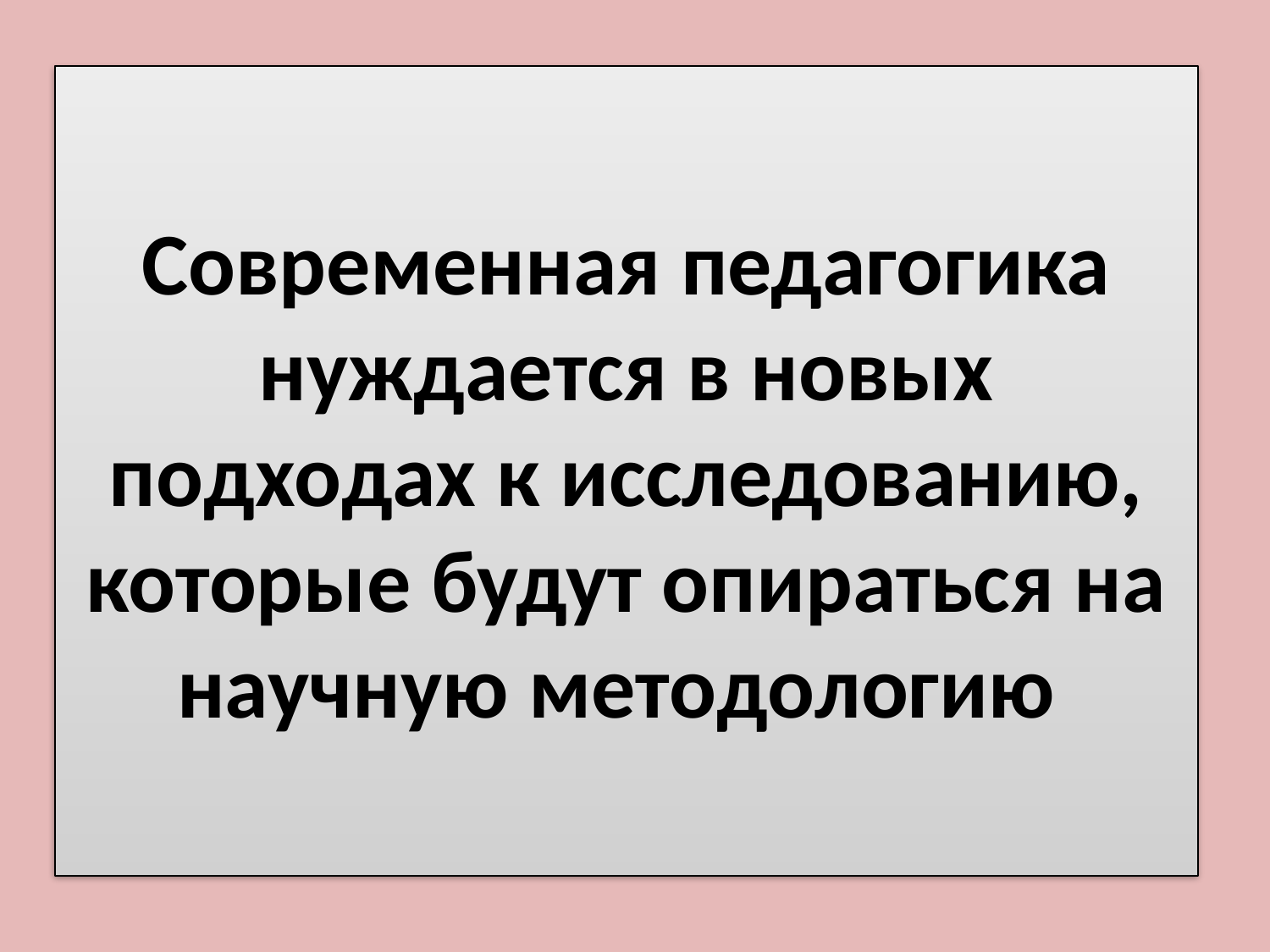

# Современная педагогика нуждается в новых подходах к исследованию, которые будут опираться на научную методологию